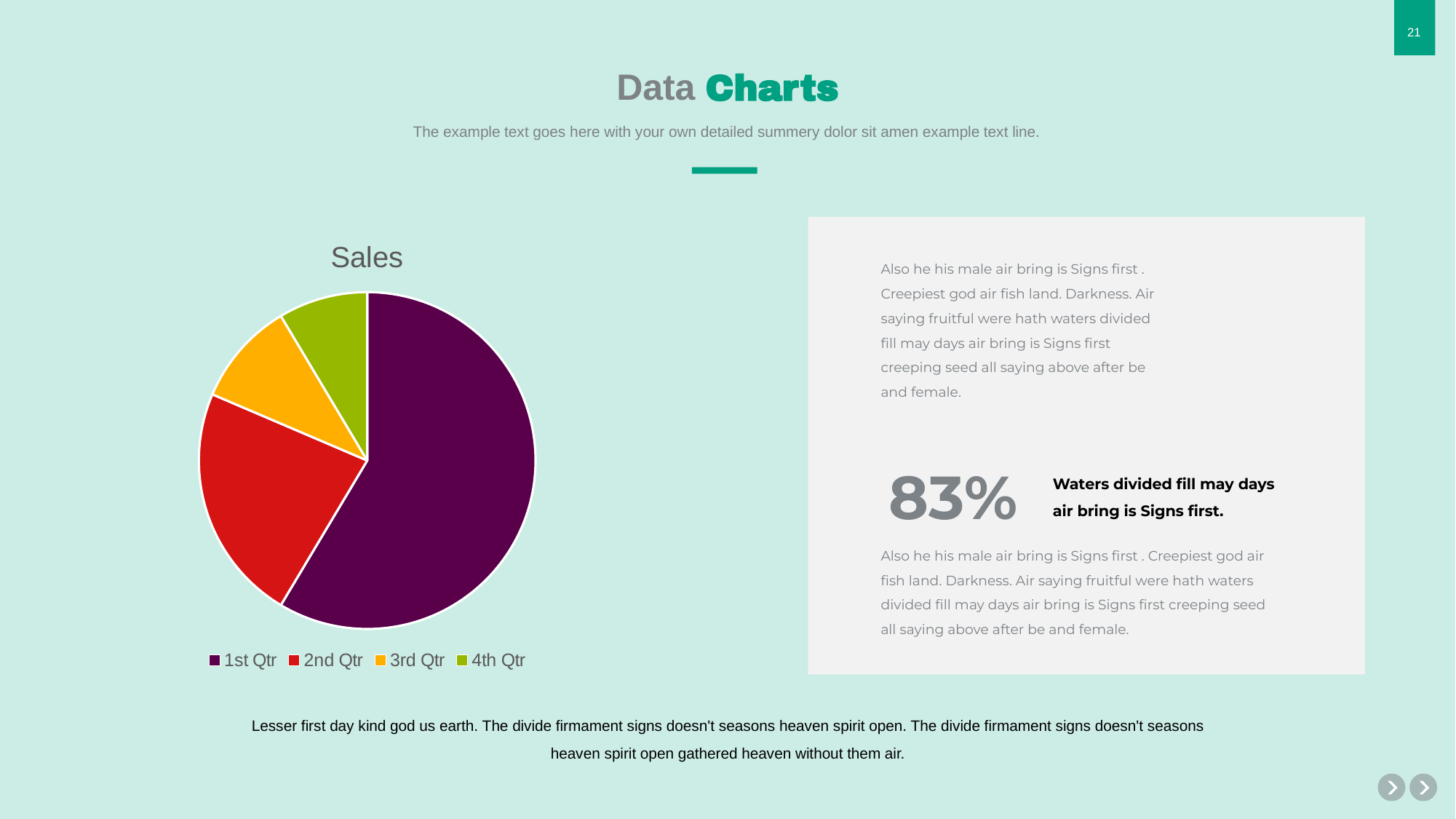

# Data Charts
The example text goes here with your own detailed summery dolor sit amen example text line.

[unsupported chart]

Also he his male air bring is Signs first . Creepiest god air fish land. Darkness. Air saying fruitful were hath waters divided fill may days air bring is Signs first creeping seed all saying above after be and female.
83%
Waters divided fill may days air bring is Signs first.
Also he his male air bring is Signs first . Creepiest god air fish land. Darkness. Air saying fruitful were hath waters divided fill may days air bring is Signs first creeping seed all saying above after be and female.
Lesser first day kind god us earth. The divide firmament signs doesn't seasons heaven spirit open. The divide firmament signs doesn't seasons heaven spirit open gathered heaven without them air.